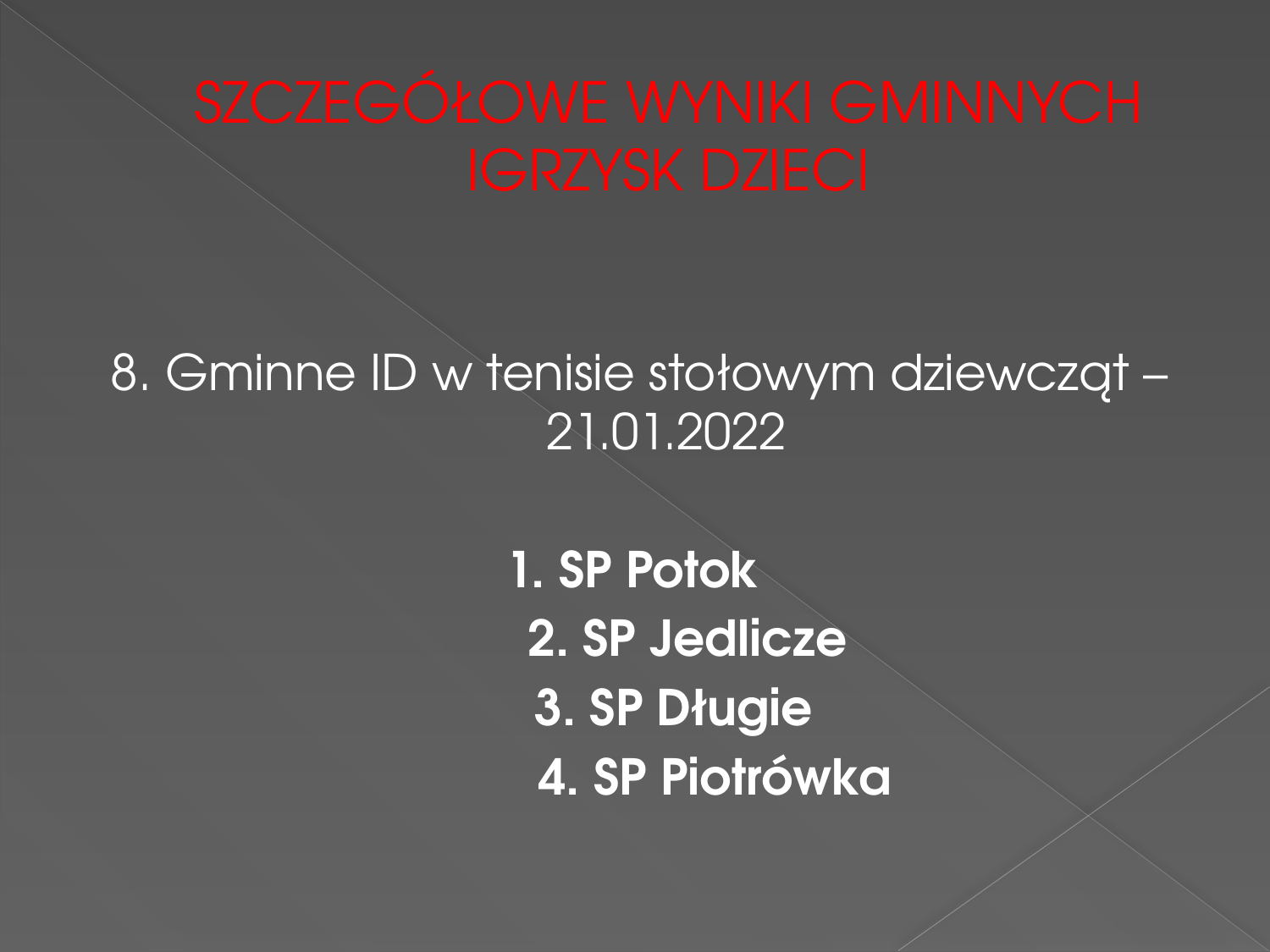

# SZCZEGÓŁOWE WYNIKI GMINNYCH IGRZYSK DZIECI

8. Gminne ID w tenisie stołowym dziewcząt – 21.01.2022

   1. SP Potok
        2. SP Jedlicze
     3. SP Długie
           4. SP Piotrówka